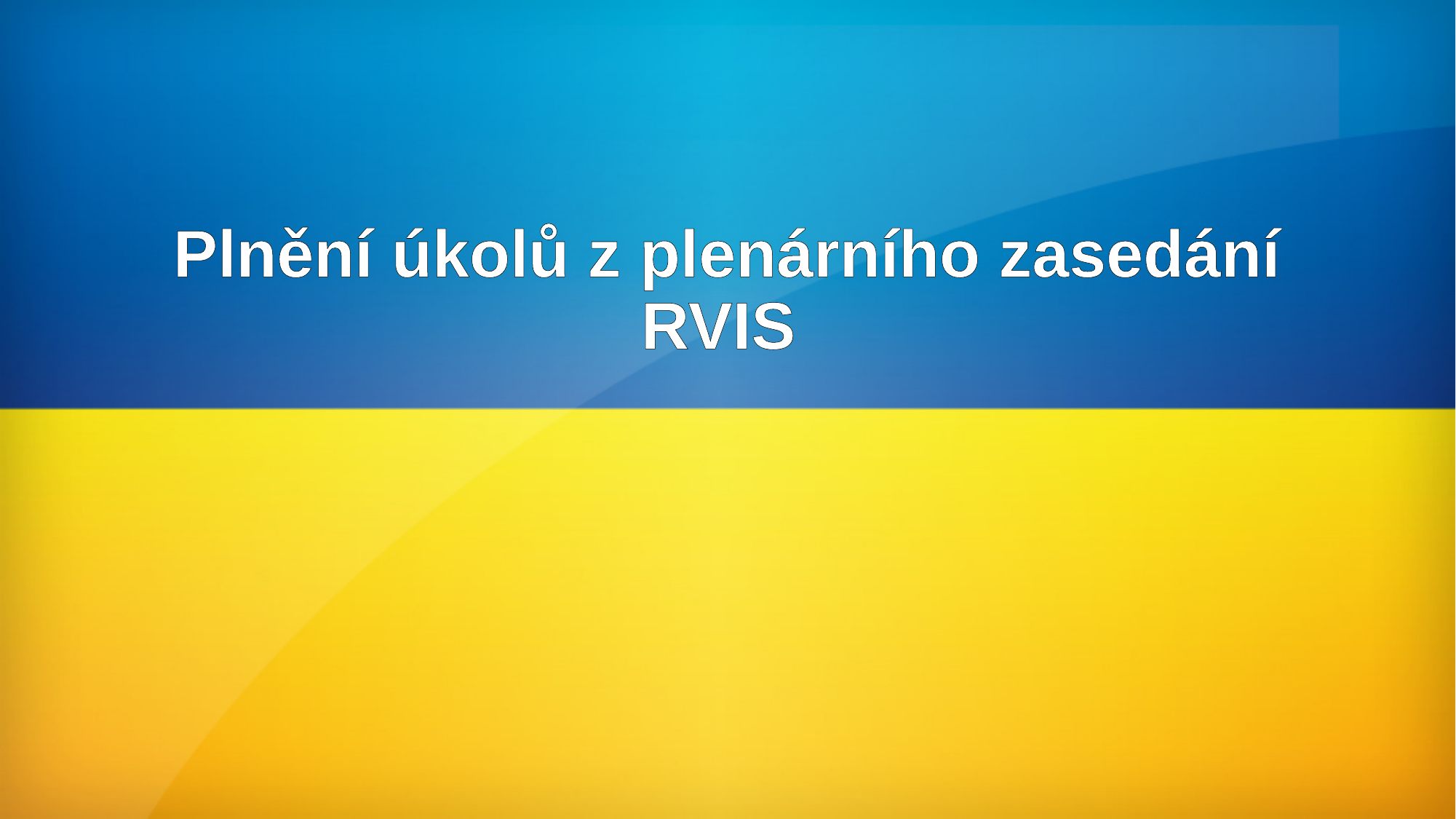

# Plnění úkolů z plenárního zasedání RVIS